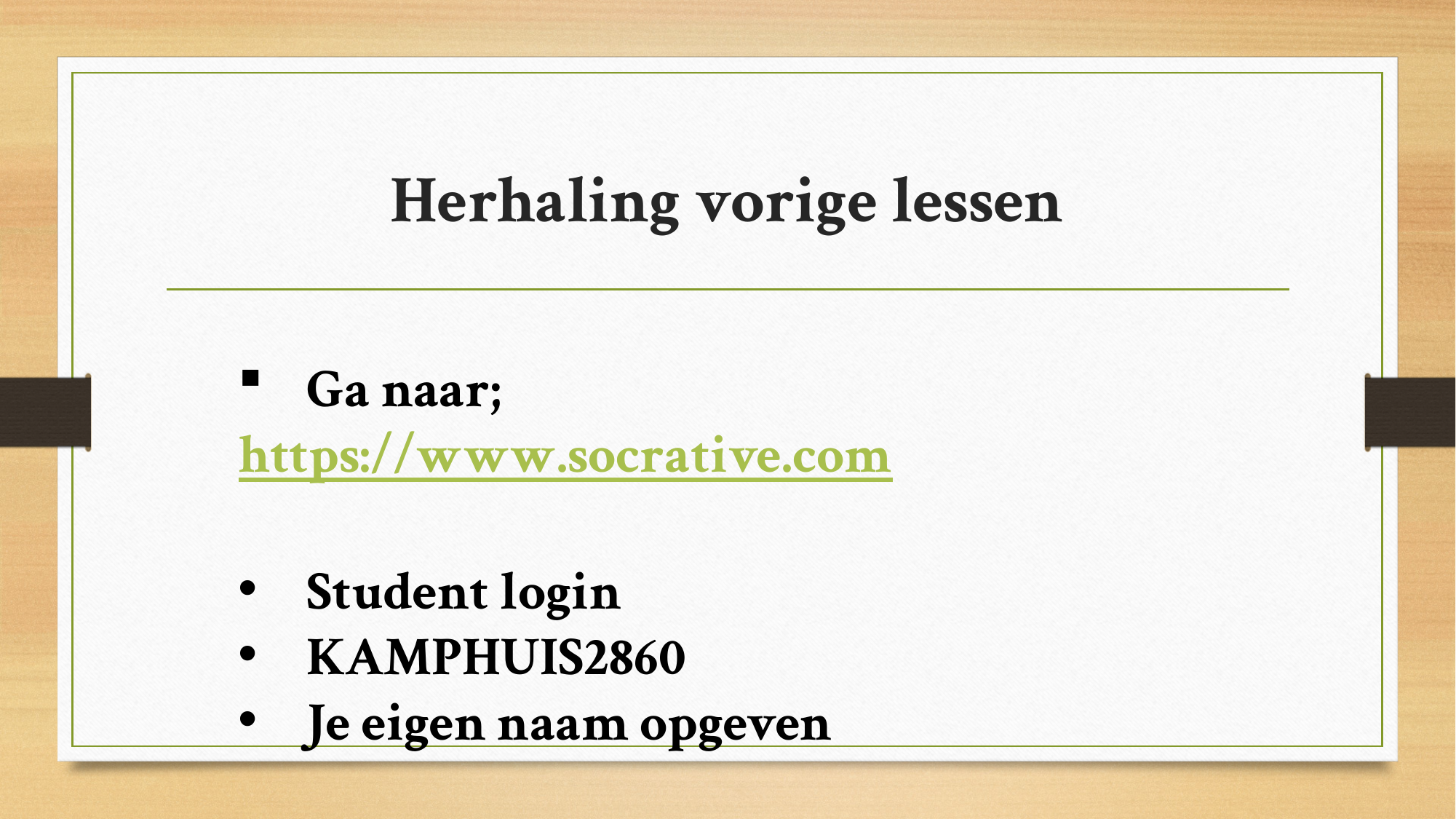

# Herhaling vorige lessen
Ga naar;
https://www.socrative.com

Student login
KAMPHUIS2860
Je eigen naam opgeven